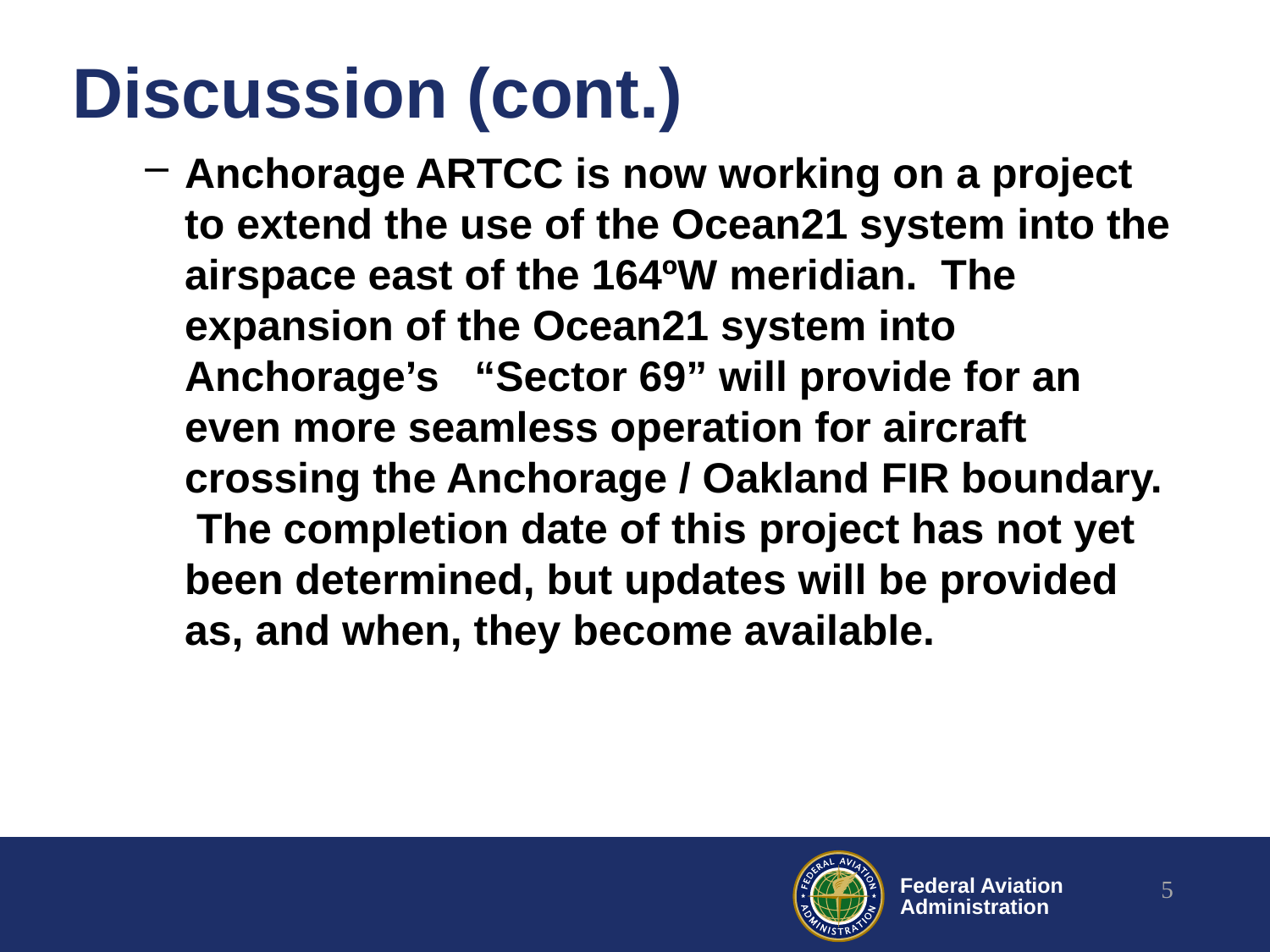

# Discussion (cont.)
Anchorage ARTCC is now working on a project to extend the use of the Ocean21 system into the airspace east of the 164ºW meridian.  The expansion of the Ocean21 system into Anchorage’s   “Sector 69” will provide for an even more seamless operation for aircraft crossing the Anchorage / Oakland FIR boundary.  The completion date of this project has not yet been determined, but updates will be provided as, and when, they become available.
5